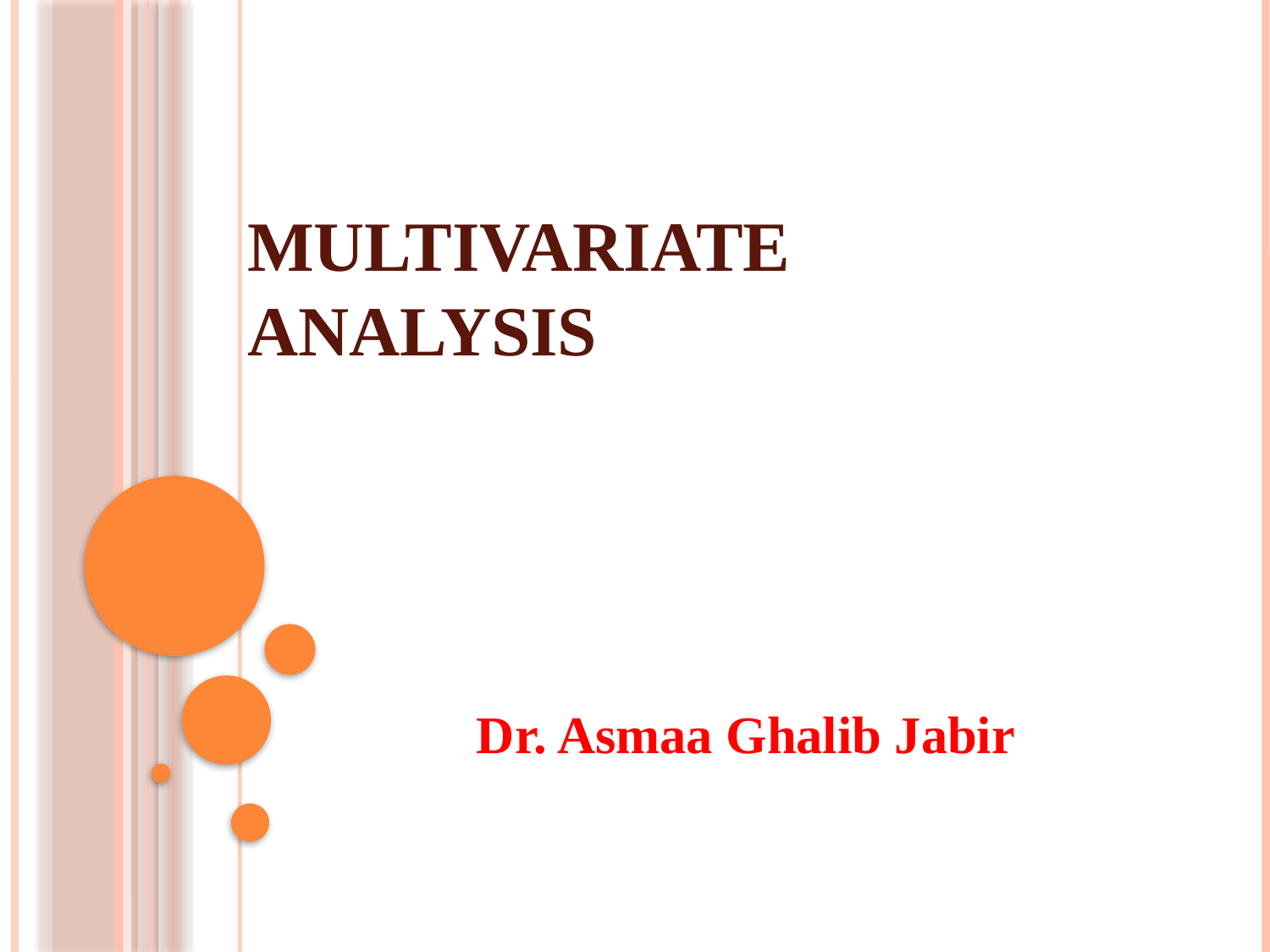

# Multivariate Analysis
Dr. Asmaa Ghalib Jabir